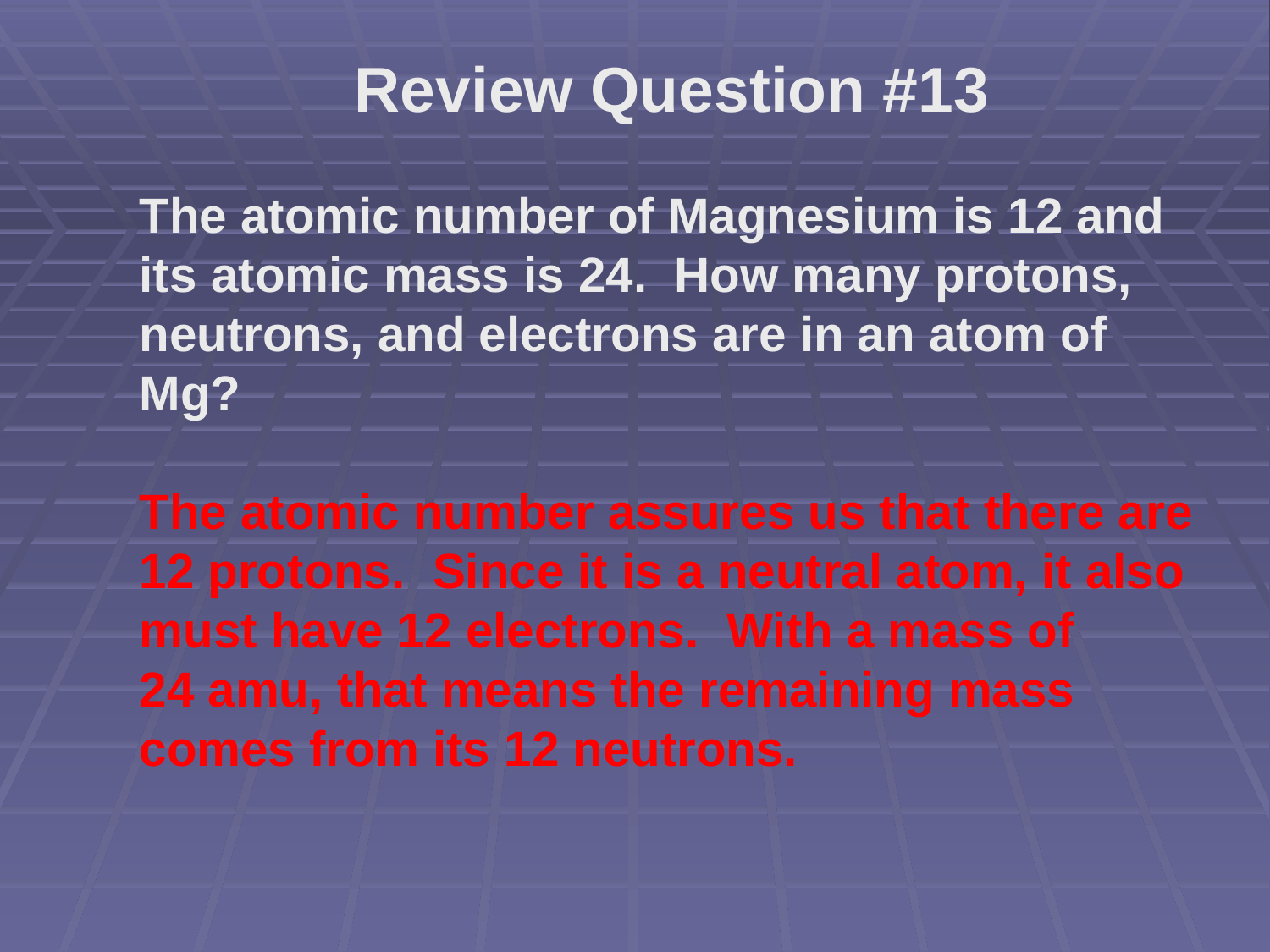

Review Question #13

The atomic number of Magnesium is 12 and its atomic mass is 24.  How many protons, neutrons, and electrons are in an atom of Mg?

The atomic number assures us that there are 12 protons.  Since it is a neutral atom, it also must have 12 electrons.  With a mass of      24 amu, that means the remaining mass comes from its 12 neutrons.